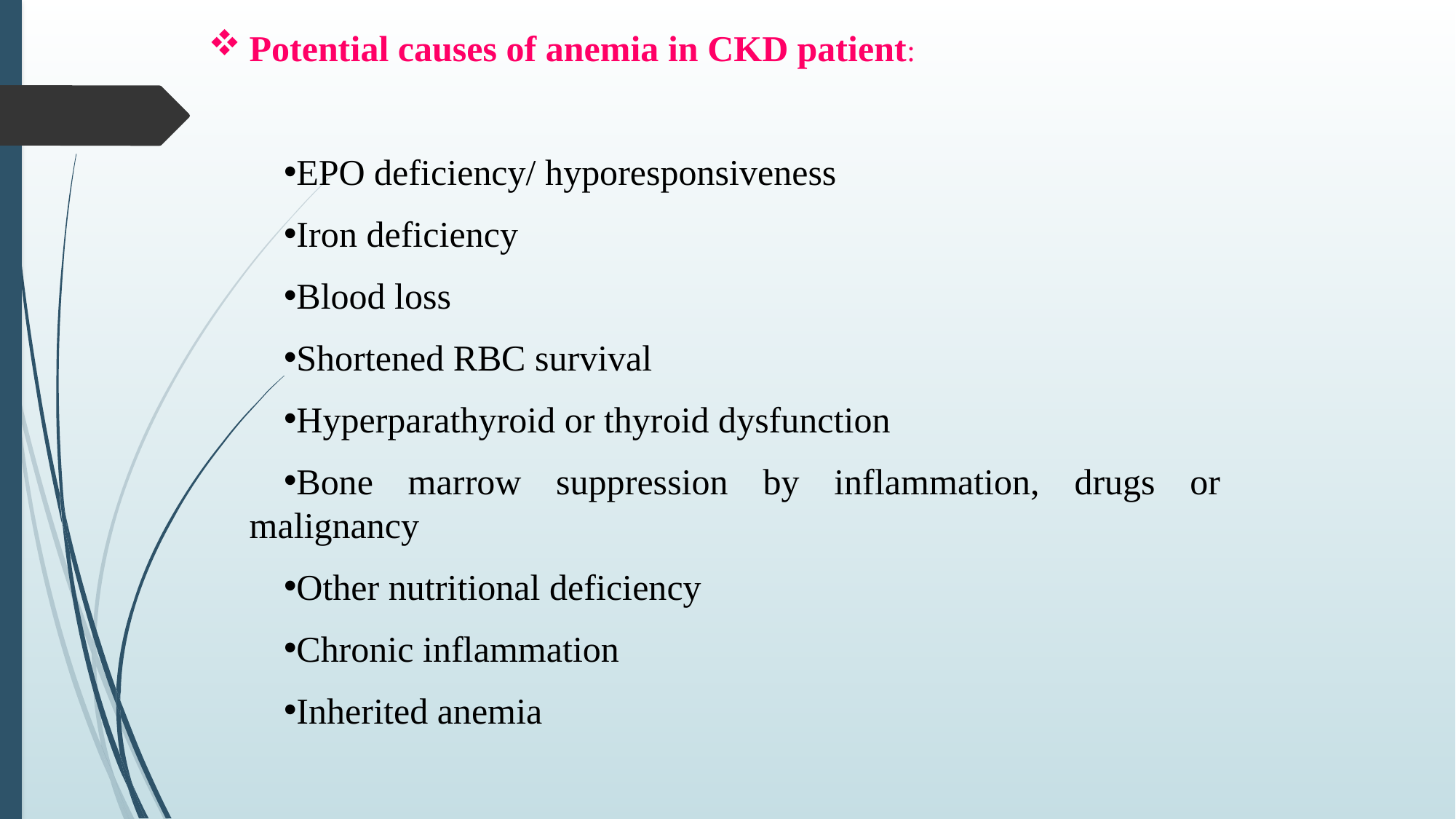

Potential causes of anemia in CKD patient:

EPO deficiency/ hyporesponsiveness
Iron deficiency
Blood loss
Shortened RBC survival
Hyperparathyroid or thyroid dysfunction
Bone marrow suppression by inflammation, drugs or malignancy
Other nutritional deficiency
Chronic inflammation
Inherited anemia